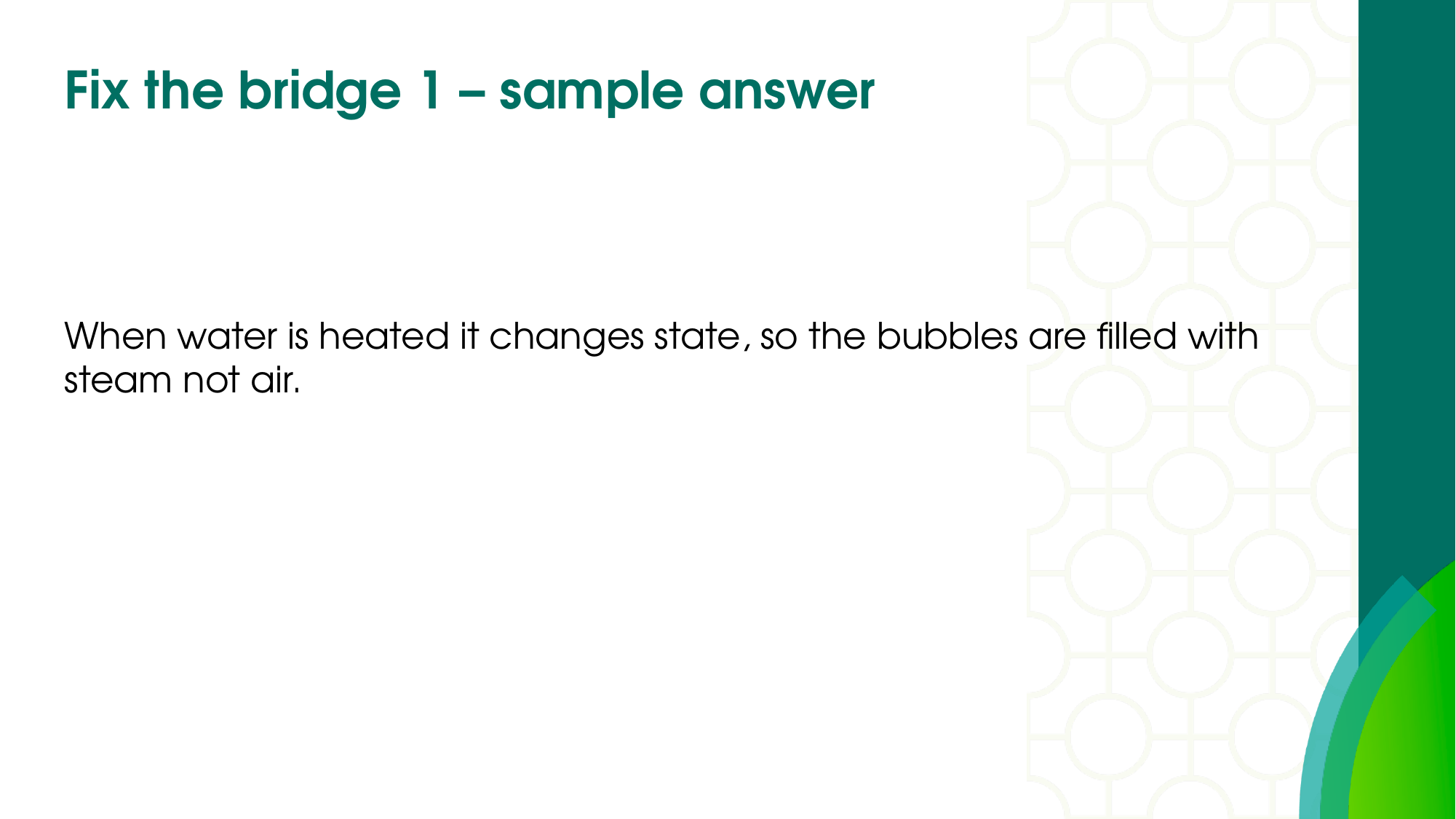

# Fix the bridge 1 – sample answer
When water is heated it changes state, so the bubbles are filled with steam not air.